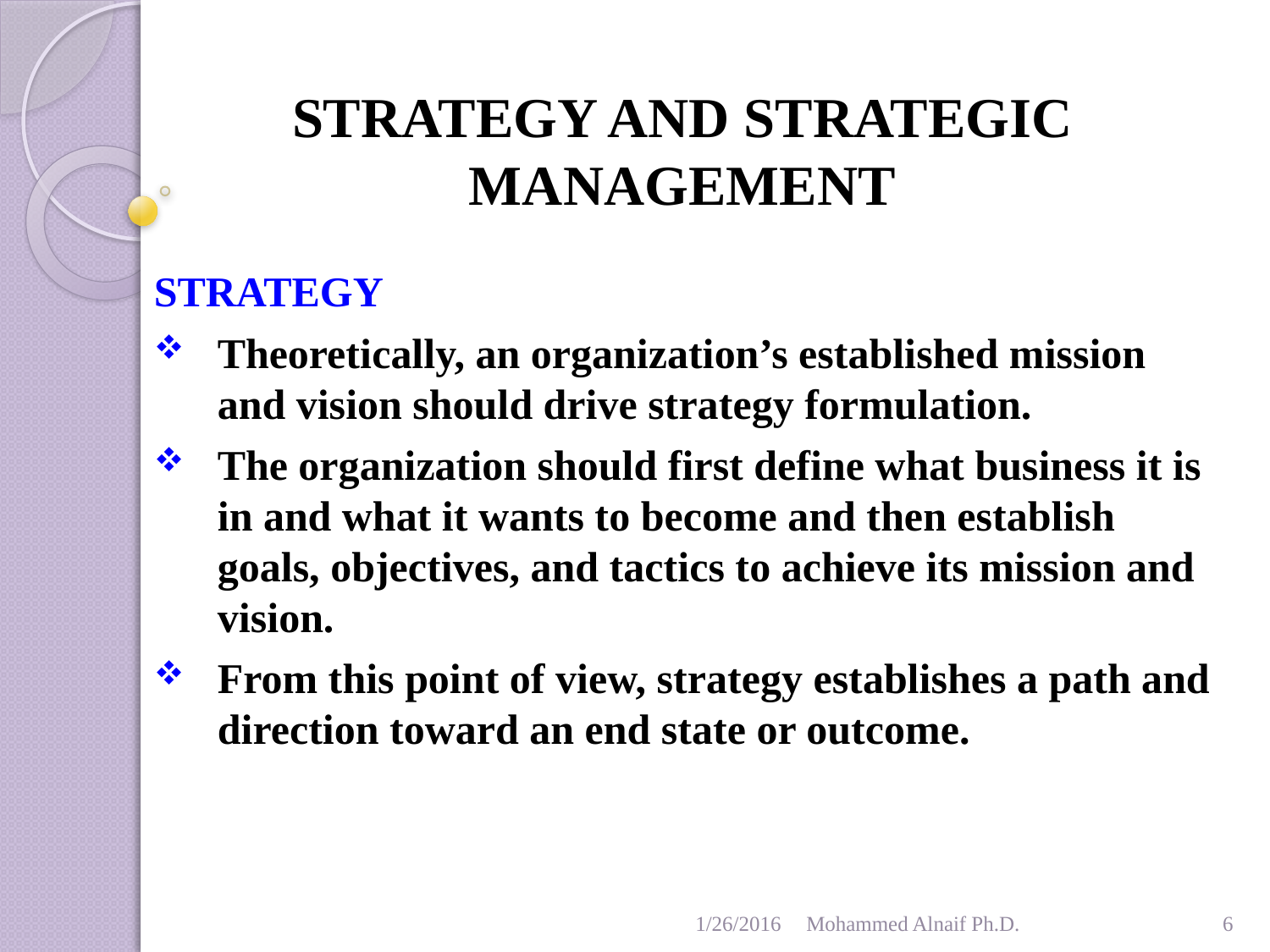

# STRATEGY AND STRATEGIC MANAGEMENT
STRATEGY
Theoretically, an organization’s established mission and vision should drive strategy formulation.
The organization should first define what business it is in and what it wants to become and then establish goals, objectives, and tactics to achieve its mission and vision.
From this point of view, strategy establishes a path and direction toward an end state or outcome.
1/26/2016
Mohammed Alnaif Ph.D.
6